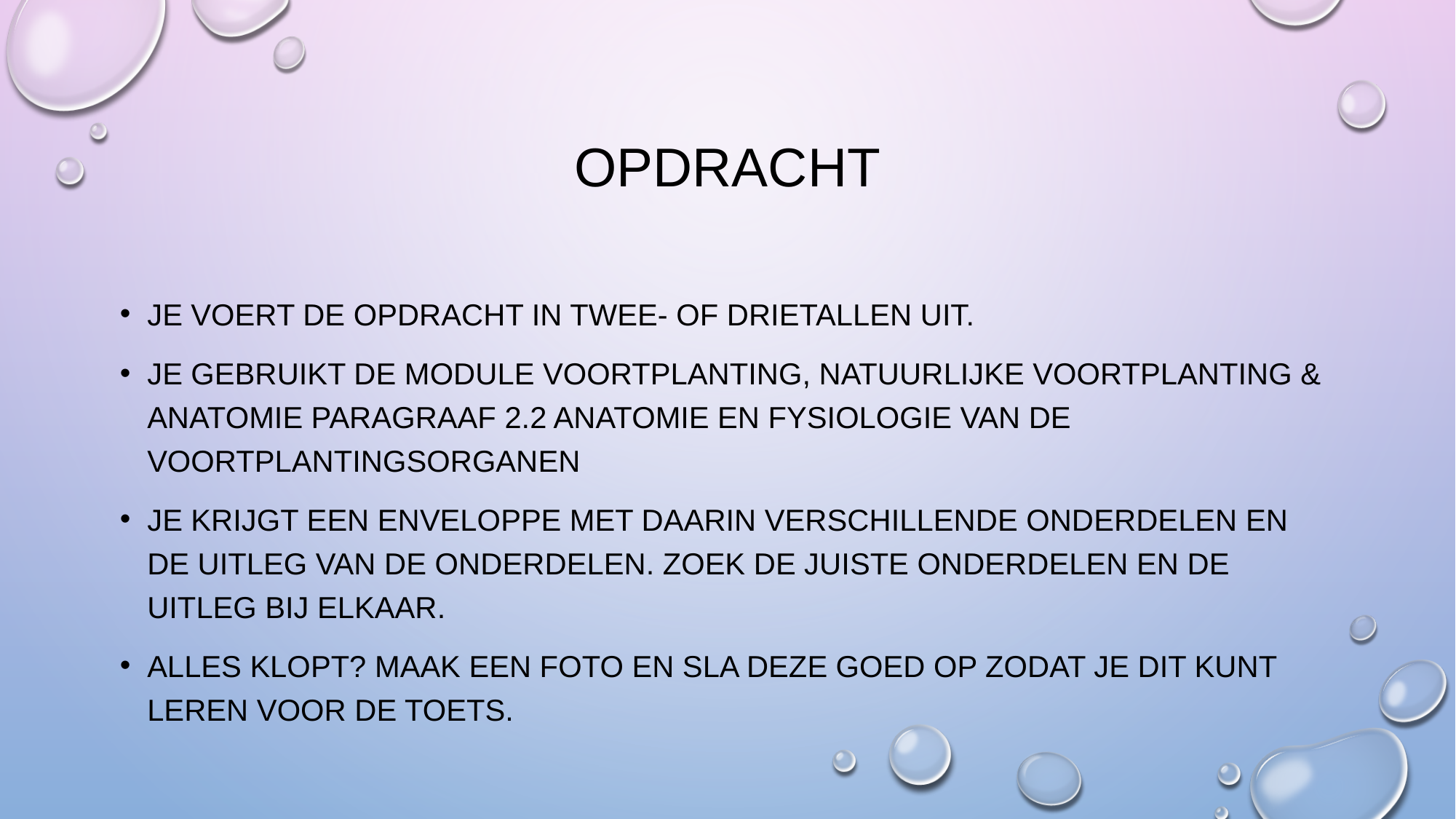

# opdracht
Je voert de opdracht in twee- of drietallen uit.
Je gebruikt de module voortplanting, Natuurlijke voortplanting & anatomie paragraaf 2.2 Anatomie en fysiologie van de voortplantingsorganen
Je krijgt een enveloppe met daarin verschillende onderdelen en de uitleg van de onderdelen. Zoek de juiste onderdelen en de uitleg bij elkaar.
Alles klopt? Maak een foto en sla deze goed op zodat je dit kunt leren voor de toets.